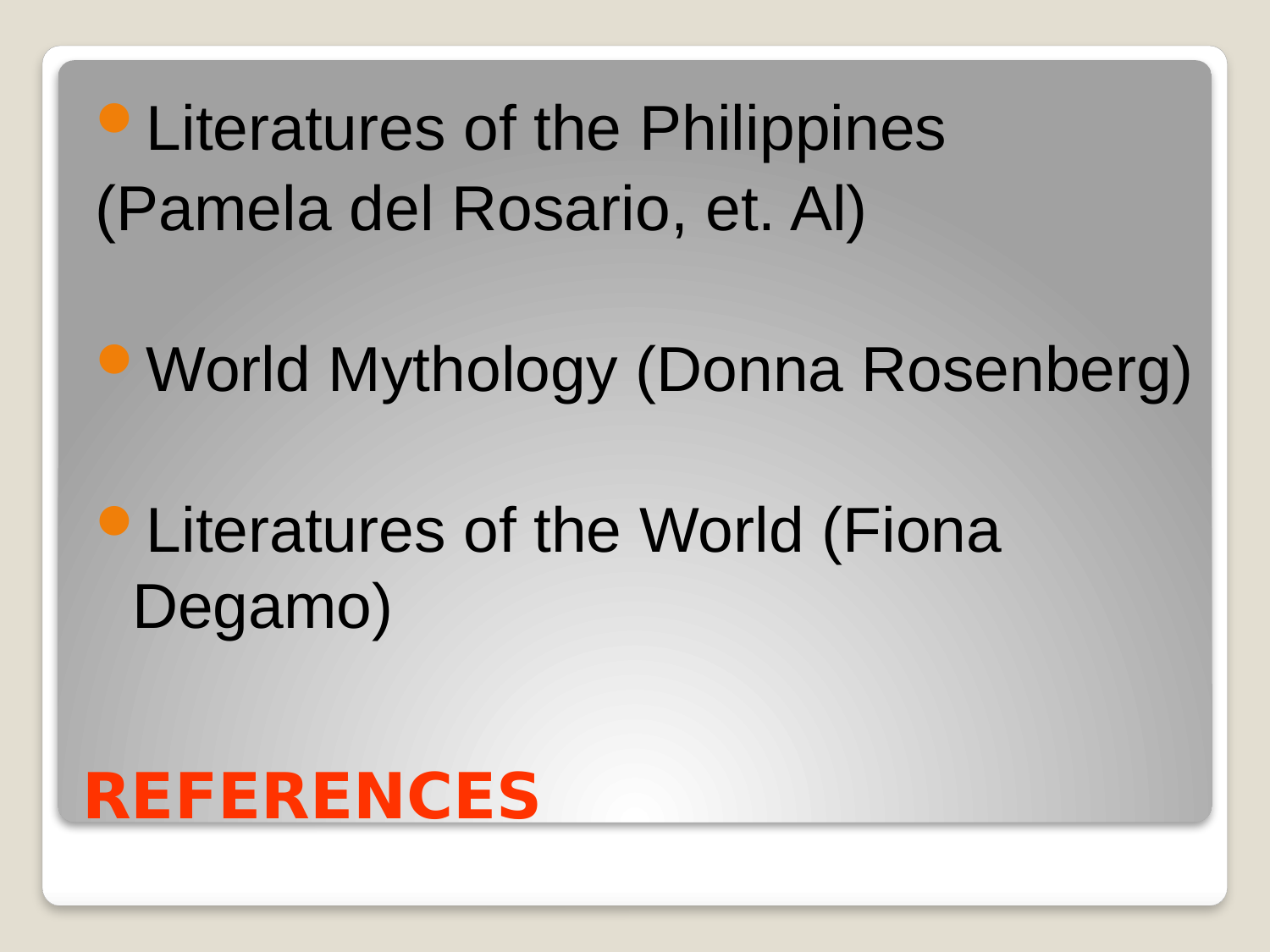

Literatures of the Philippines
(Pamela del Rosario, et. Al)

World Mythology (Donna Rosenberg)

Literatures of the World (Fiona Degamo)
# REFERENCES